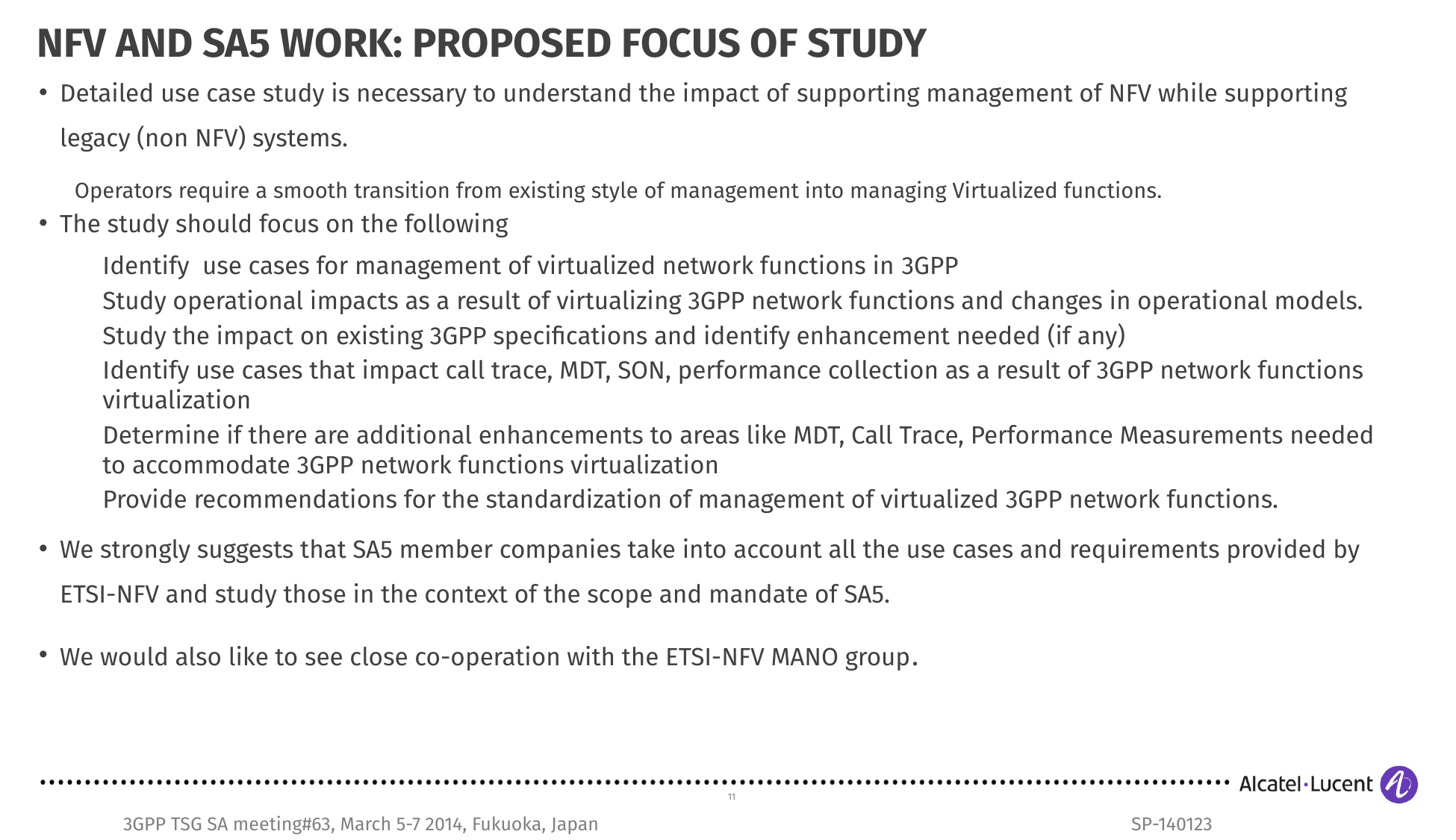

# NFV and SA5 Work: proposed focus of study
Detailed use case study is necessary to understand the impact of supporting management of NFV while supporting legacy (non NFV) systems.
Operators require a smooth transition from existing style of management into managing Virtualized functions.
The study should focus on the following
Identify  use cases for management of virtualized network functions in 3GPP
Study operational impacts as a result of virtualizing 3GPP network functions and changes in operational models.
Study the impact on existing 3GPP specifications and identify enhancement needed (if any)
Identify use cases that impact call trace, MDT, SON, performance collection as a result of 3GPP network functions virtualization
Determine if there are additional enhancements to areas like MDT, Call Trace, Performance Measurements needed to accommodate 3GPP network functions virtualization
Provide recommendations for the standardization of management of virtualized 3GPP network functions.
We strongly suggests that SA5 member companies take into account all the use cases and requirements provided by ETSI-NFV and study those in the context of the scope and mandate of SA5.
We would also like to see close co-operation with the ETSI-NFV MANO group.